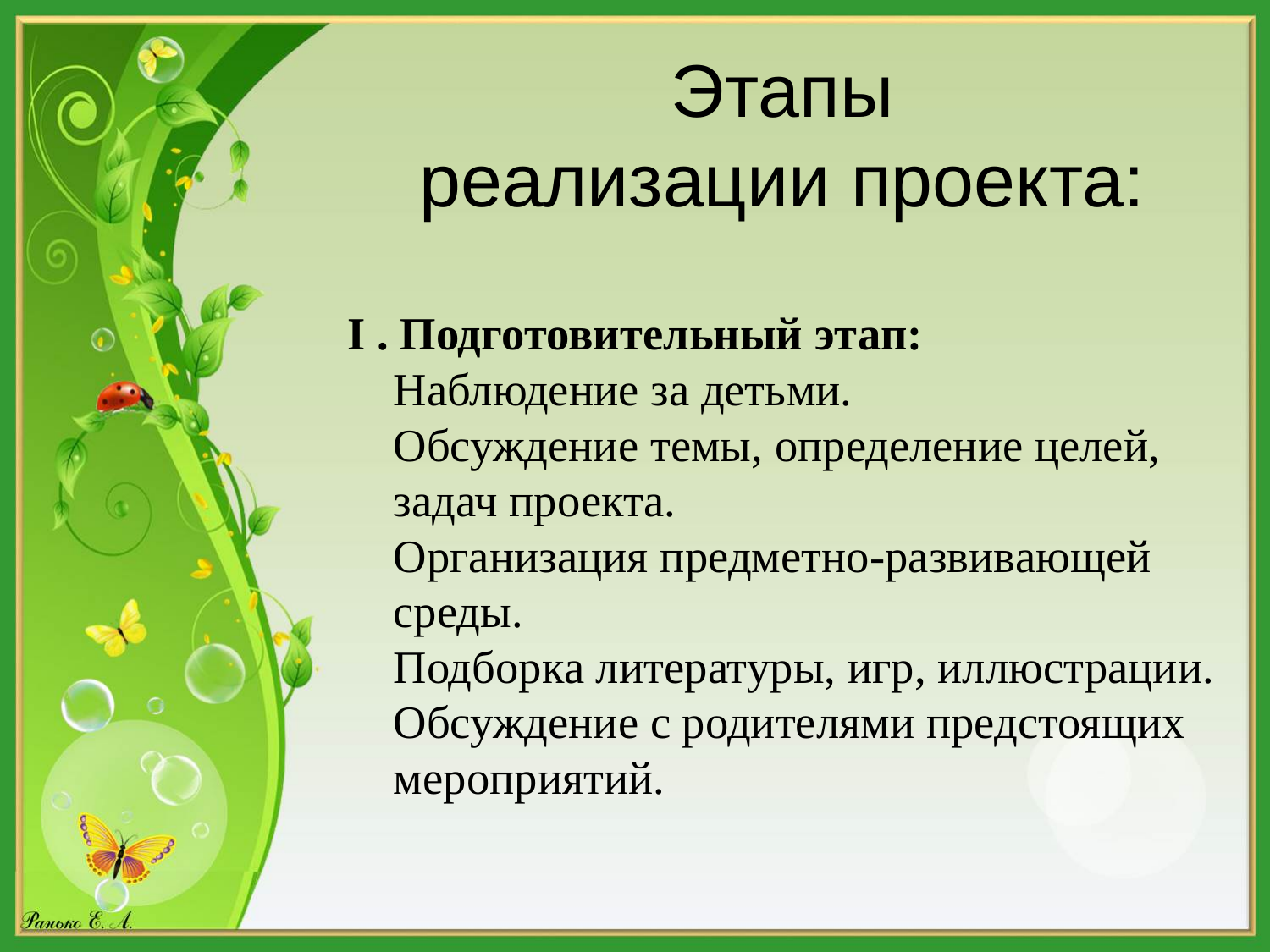

# Этапы реализации проекта:
I . Подготовительный этап:
Наблюдение за детьми.
Обсуждение темы, определение целей, задач проекта.
Организация предметно-развивающей среды.
Подборка литературы, игр, иллюстрации.
Обсуждение с родителями предстоящих мероприятий.